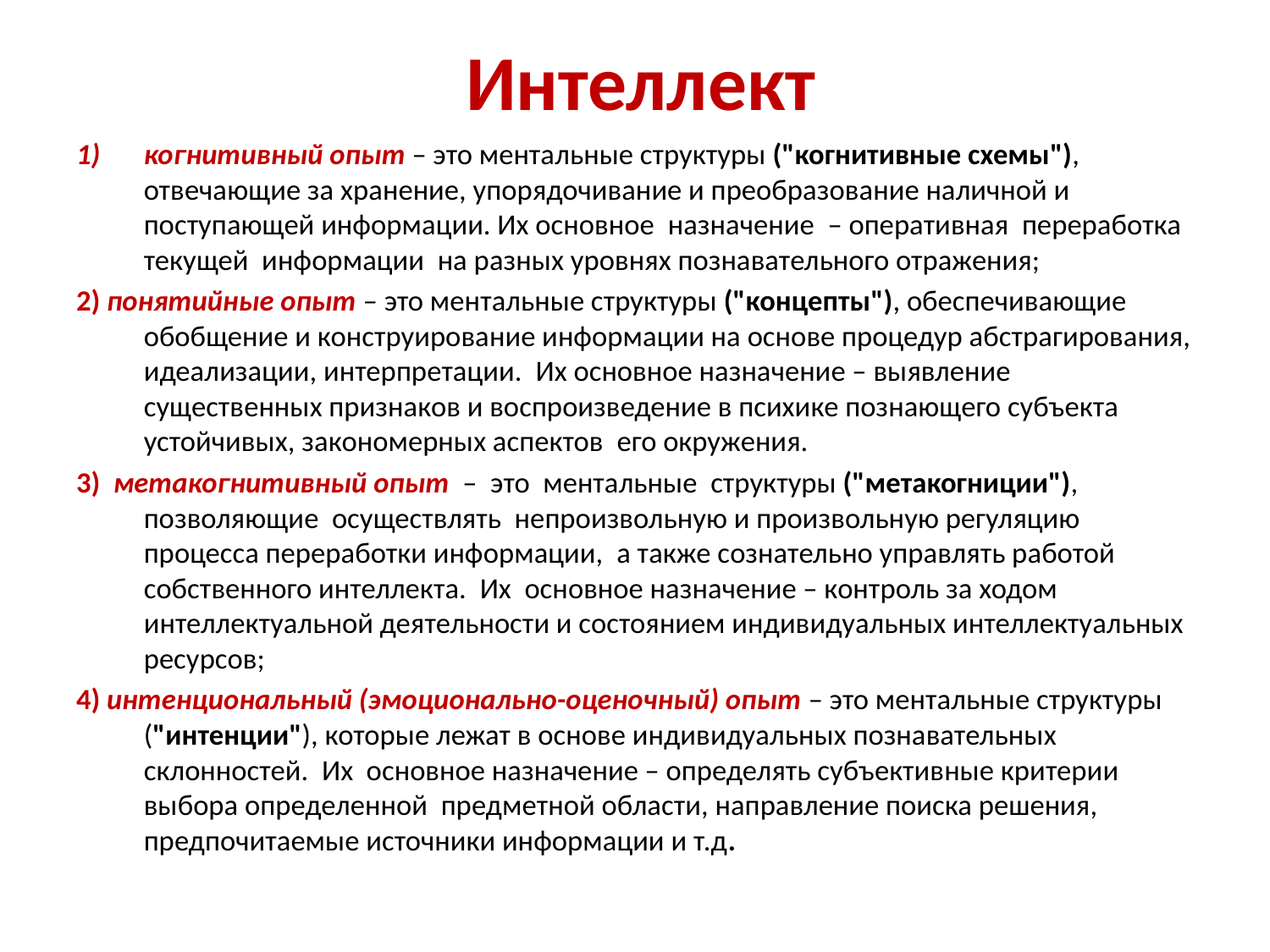

# Интеллект
когнитивный опыт – это ментальные структуры ("когнитивные схемы"),  отвечающие за хранение, упорядочивание и преобразование наличной и поступающей информации. Их основное  назначение  – оперативная  переработка  текущей  информации  на разных уровнях познавательного отражения;
2) понятийные опыт – это ментальные структуры ("концепты"), обеспечивающие обобщение и конструирование информации на основе процедур абстрагирования, идеализации, интерпретации.  Их основное назначение – выявление существенных признаков и воспроизведение в психике познающего субъекта устойчивых, закономерных аспектов  его окружения.
3)  метакогнитивный опыт  –  это  ментальные  структуры ("метакогниции"), позволяющие  осуществлять  непроизвольную и произвольную регуляцию процесса переработки информации,  а также сознательно управлять работой собственного интеллекта.  Их  основное назначение – контроль за ходом интеллектуальной деятельности и состоянием индивидуальных интеллектуальных ресурсов;
4) интенциональный (эмоционально-оценочный) опыт – это ментальные структуры ("интенции"), которые лежат в основе индивидуальных познавательных склонностей.  Их  основное назначение – определять субъективные критерии выбора определенной  предметной области, направление поиска решения, предпочитаемые источники информации и т.д.